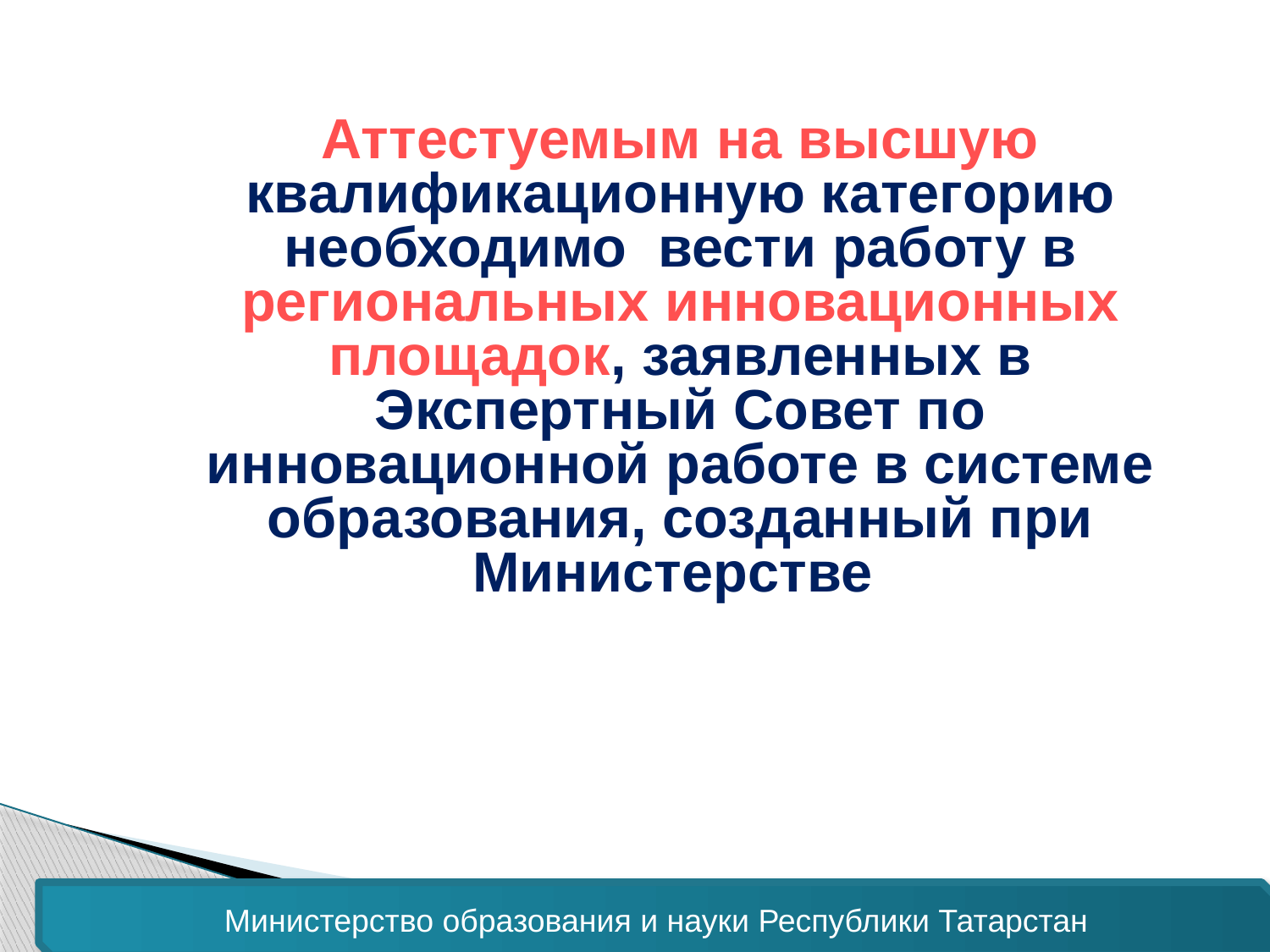

Аттестуемым на высшую квалификационную категорию необходимо  вести работу в региональных инновационных площадок, заявленных в Экспертный Совет по инновационной работе в системе образования, созданный при Министерстве

Министерство образования и науки Республики Татарстан
17